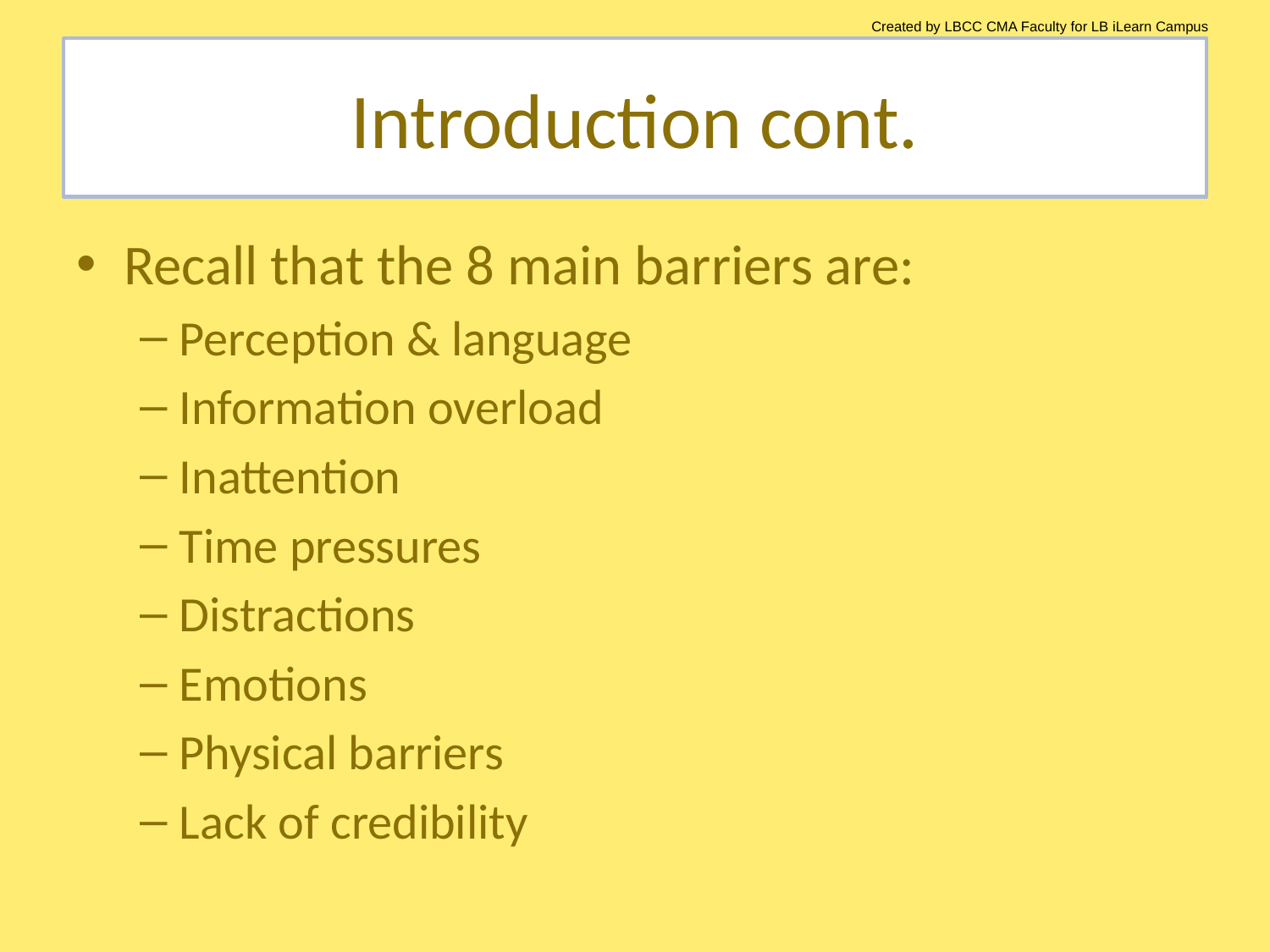

Created by LBCC CMA Faculty for LB iLearn Campus
# Introduction cont.
Recall that the 8 main barriers are:
Perception & language
Information overload
Inattention
Time pressures
Distractions
Emotions
Physical barriers
Lack of credibility